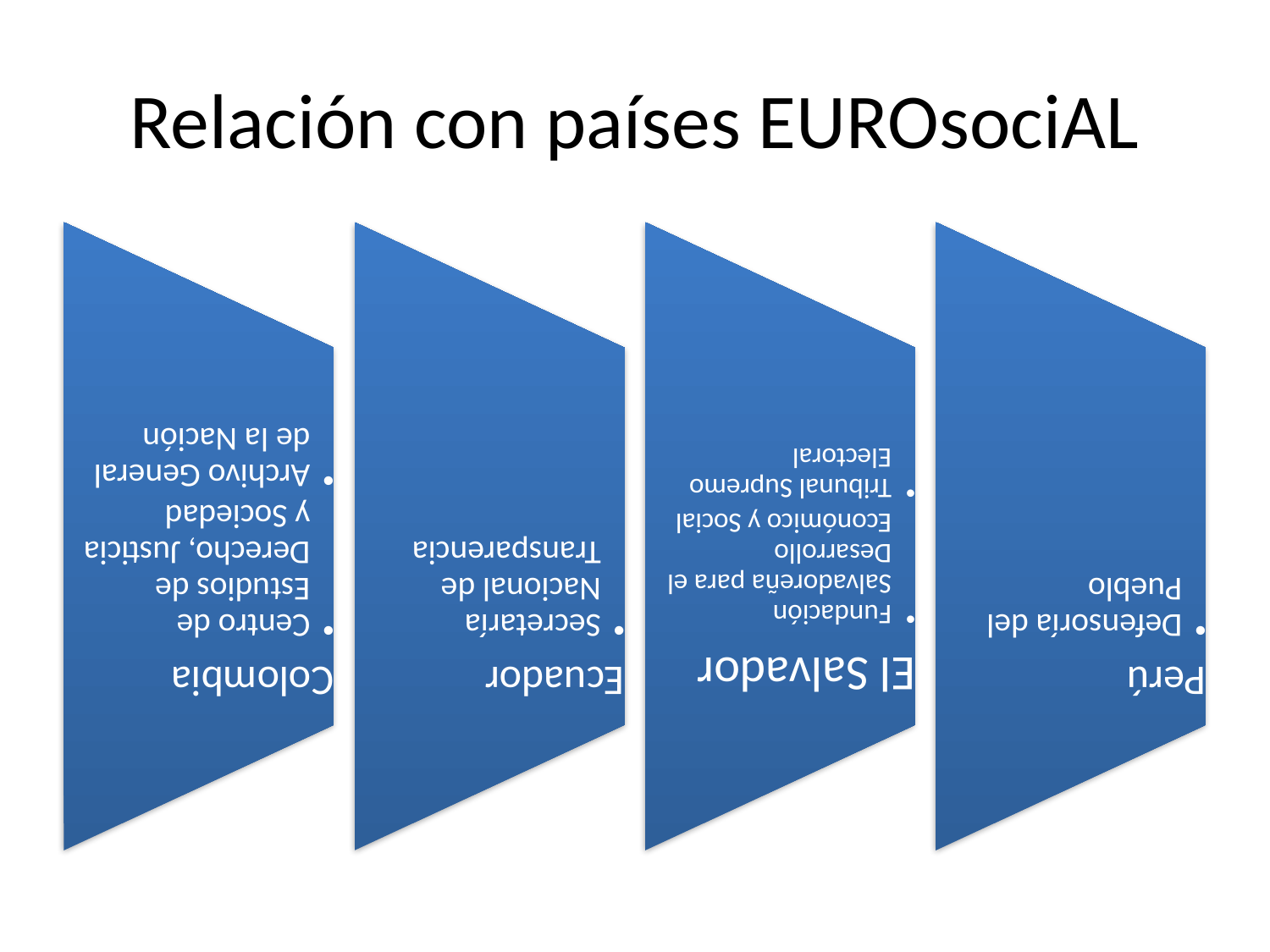

# Relación con países EUROsociAL
Colombia
Centro de Estudios de Derecho, Justicia y Sociedad
Archivo General de la Nación
Ecuador
Secretaría Nacional de Transparencia
El Salvador
Fundación Salvadoreña para el Desarrollo Económico y Social
Tribunal Supremo Electoral
Perú
Defensoría del Pueblo